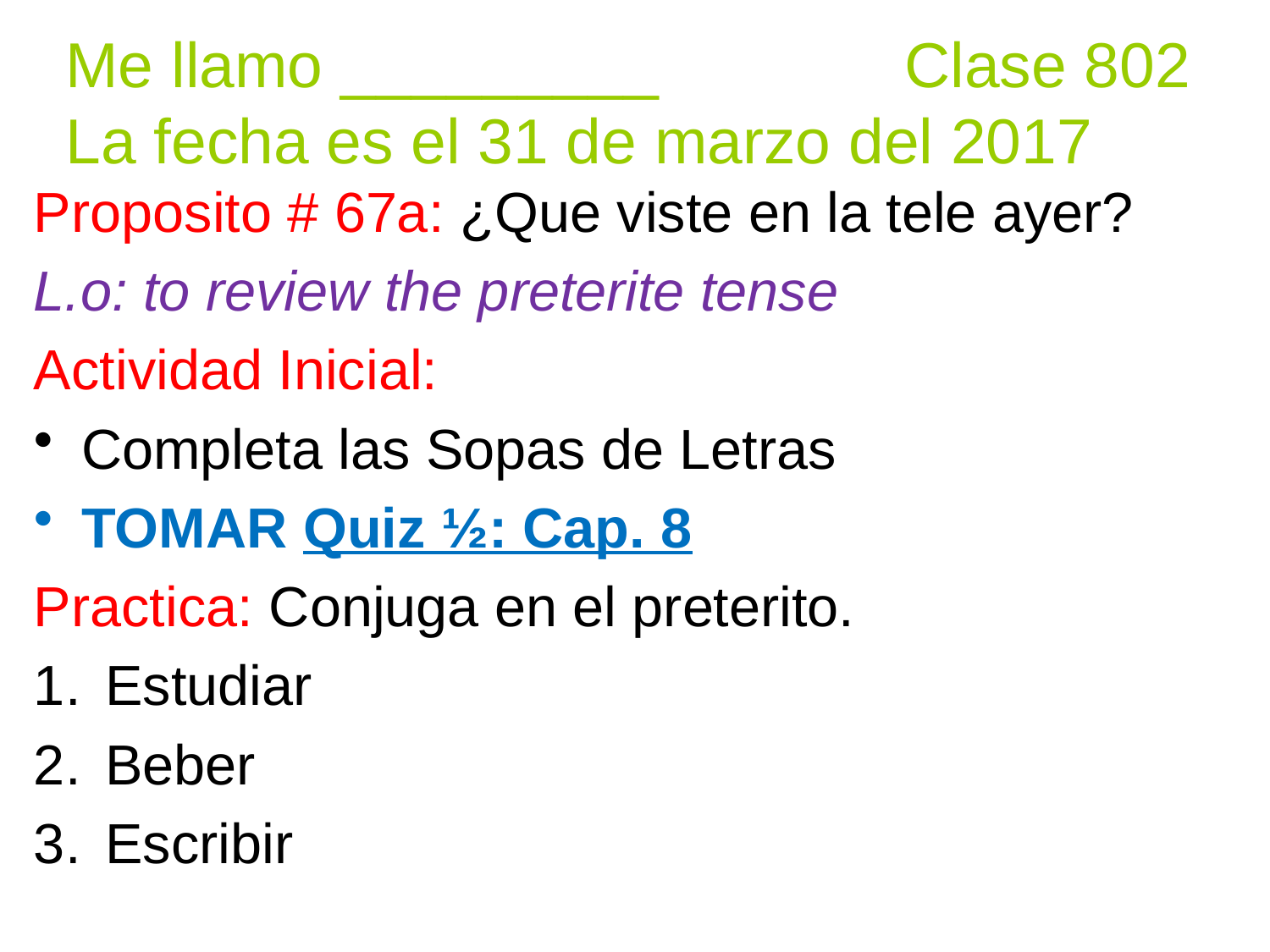

# Me llamo _________              Clase 802 La fecha es el 31 de marzo del 2017
Proposito # 67a: ¿Que viste en la tele ayer?
L.o: to review the preterite tense
Actividad Inicial:
Completa las Sopas de Letras
TOMAR Quiz ½: Cap. 8
Practica: Conjuga en el preterito.
Estudiar
Beber
Escribir